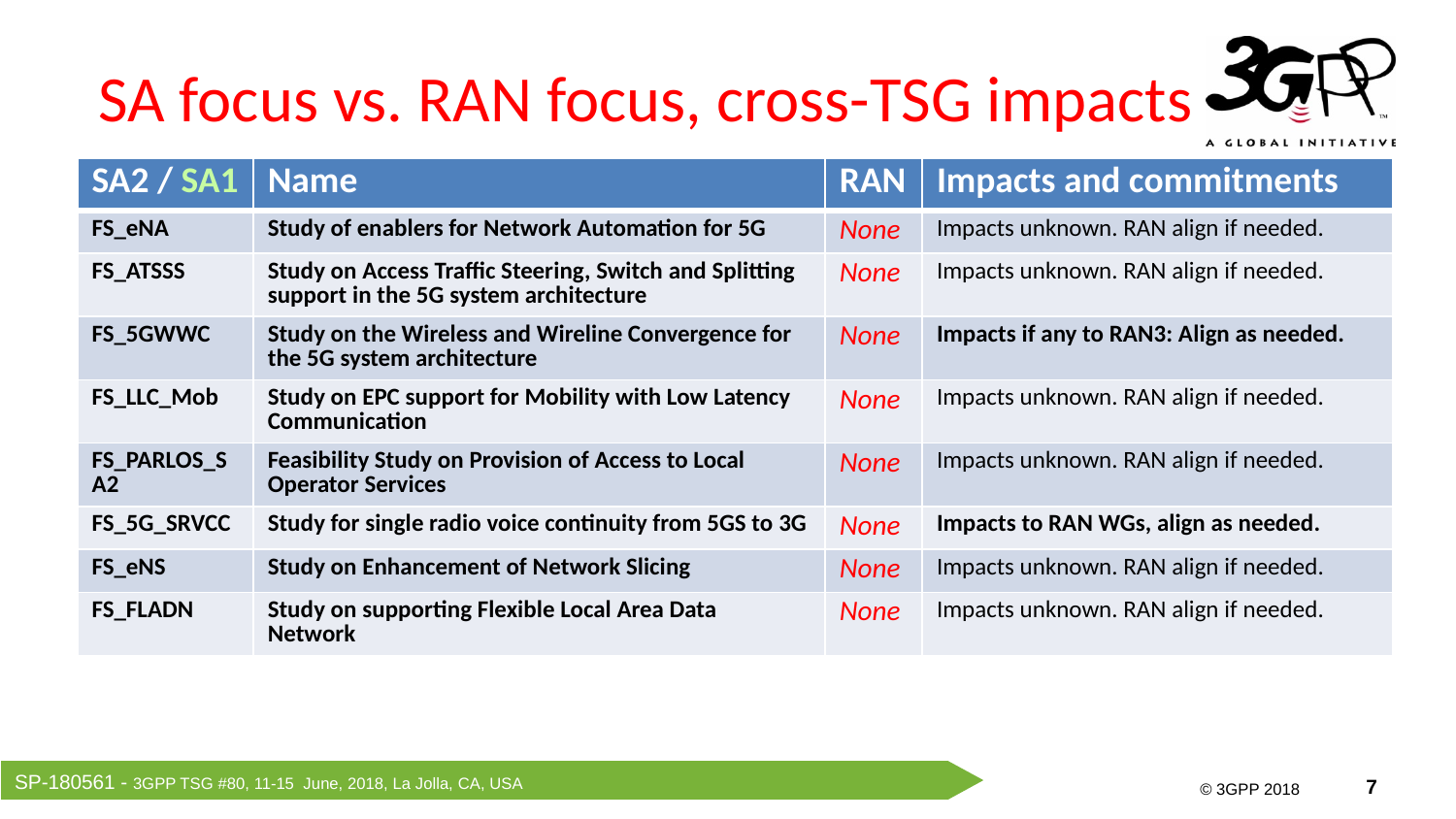

# SA focus vs. RAN focus, cross-TSG impacts
| SA2 / SA1 | Name | RAN | Impacts and commitments |
| --- | --- | --- | --- |
| FS\_eNA | Study of enablers for Network Automation for 5G | None | Impacts unknown. RAN align if needed. |
| FS\_ATSSS | Study on Access Traffic Steering, Switch and Splitting support in the 5G system architecture | None | Impacts unknown. RAN align if needed. |
| FS\_5GWWC | Study on the Wireless and Wireline Convergence for the 5G system architecture | None | Impacts if any to RAN3: Align as needed. |
| FS\_LLC\_Mob | Study on EPC support for Mobility with Low Latency Communication | None | Impacts unknown. RAN align if needed. |
| FS\_PARLOS\_SA2 | Feasibility Study on Provision of Access to Local Operator Services | None | Impacts unknown. RAN align if needed. |
| FS\_5G\_SRVCC | Study for single radio voice continuity from 5GS to 3G | None | Impacts to RAN WGs, align as needed. |
| FS\_eNS | Study on Enhancement of Network Slicing | None | Impacts unknown. RAN align if needed. |
| FS\_FLADN | Study on supporting Flexible Local Area Data Network | None | Impacts unknown. RAN align if needed. |